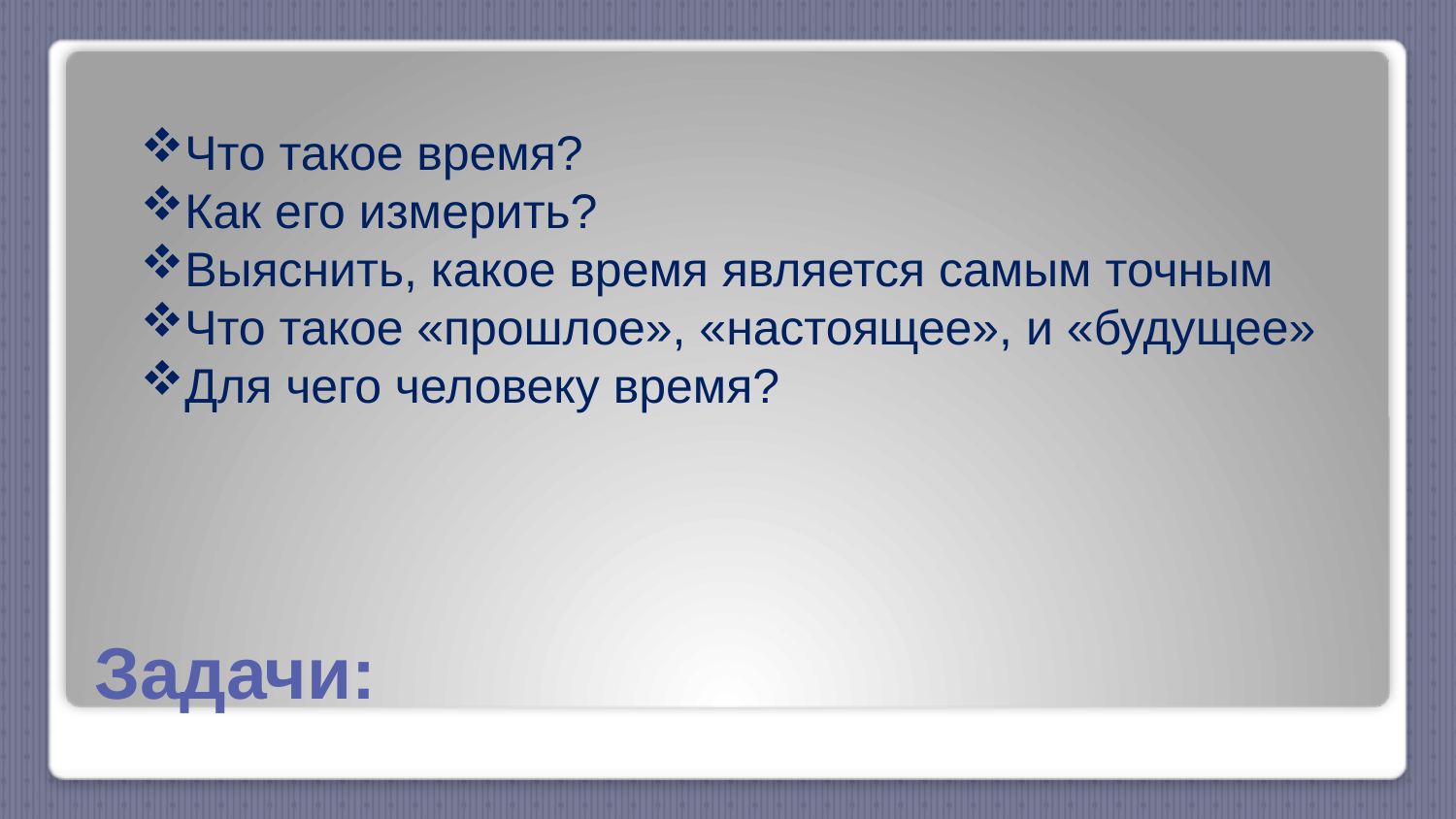

Что такое время?
Как его измерить?
Выяснить, какое время является самым точным
Что такое «прошлое», «настоящее», и «будущее»
Для чего человеку время?

# Задачи: